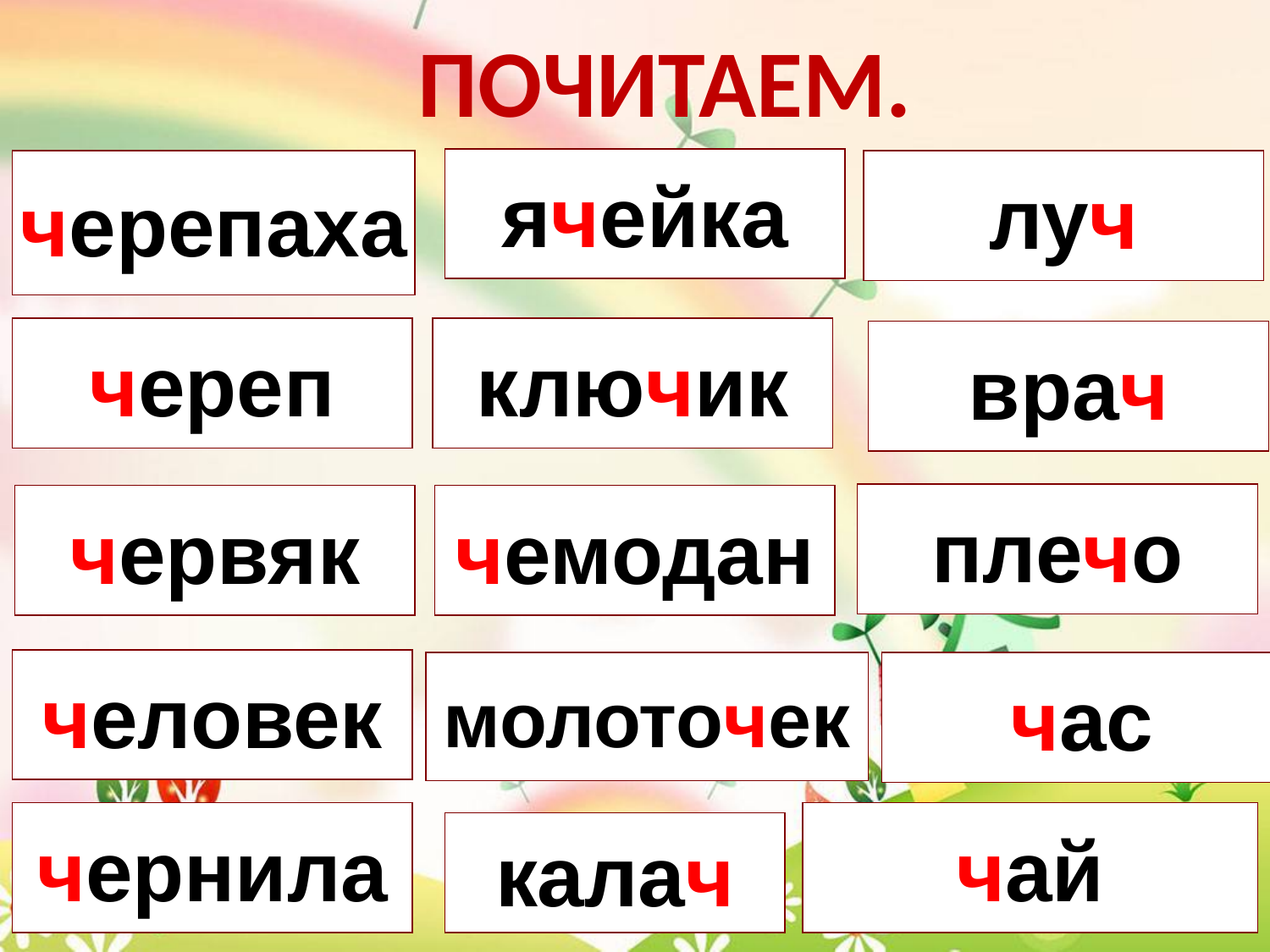

ПОЧИТАЕМ.
ячейка
луч
черепаха
череп
ключик
врач
плечо
червяк
чемодан
человек
молоточек
час
чернила
чай
калач